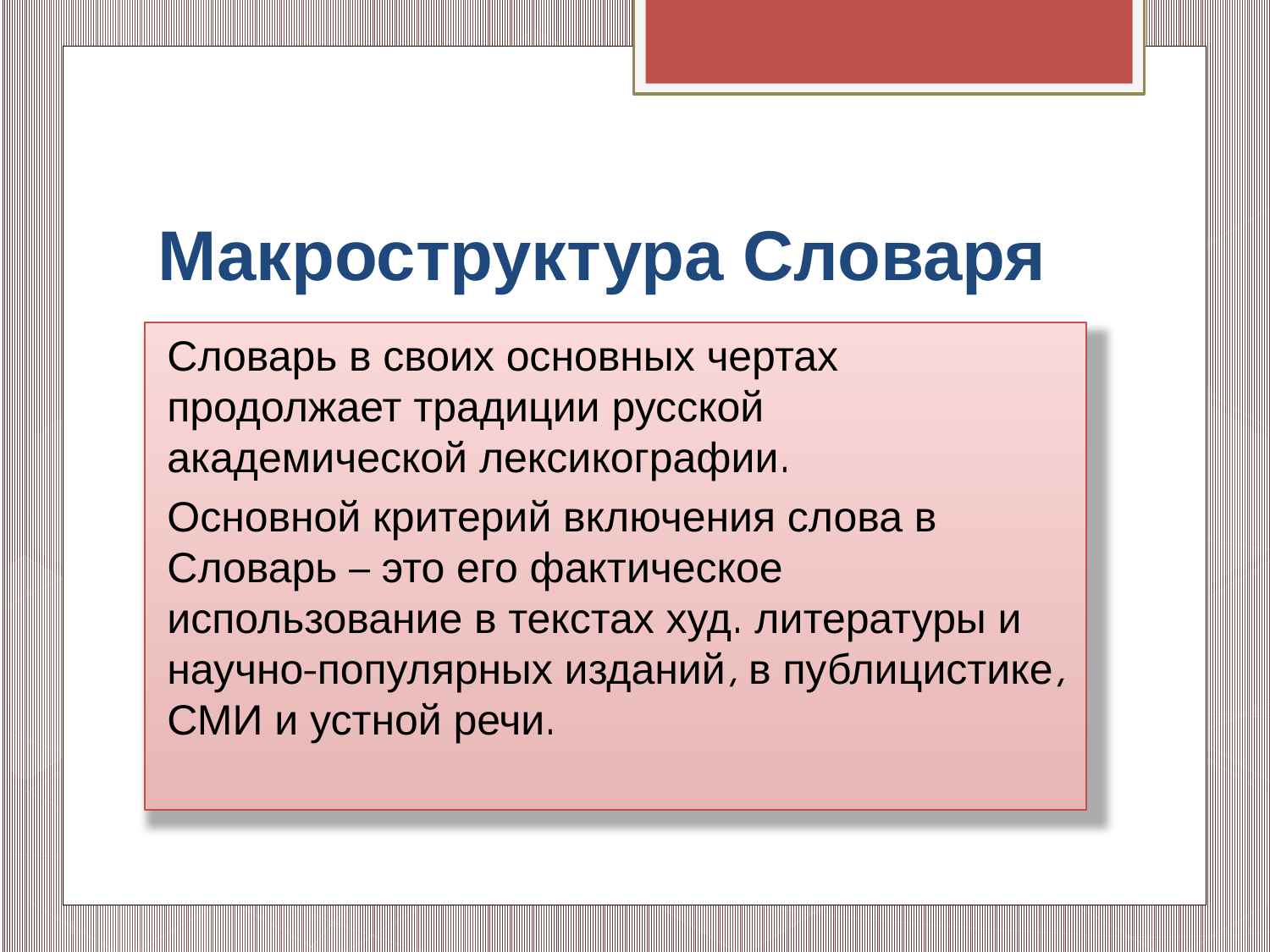

# Макроструктура Словаря
Словарь в своих основных чертах продолжает традиции русской академической лексикографии.
Основной критерий включения слова в Словарь – это его фактическое использование в текстах худ. литературы и научно-популярных изданий, в публицистике, СМИ и устной речи.